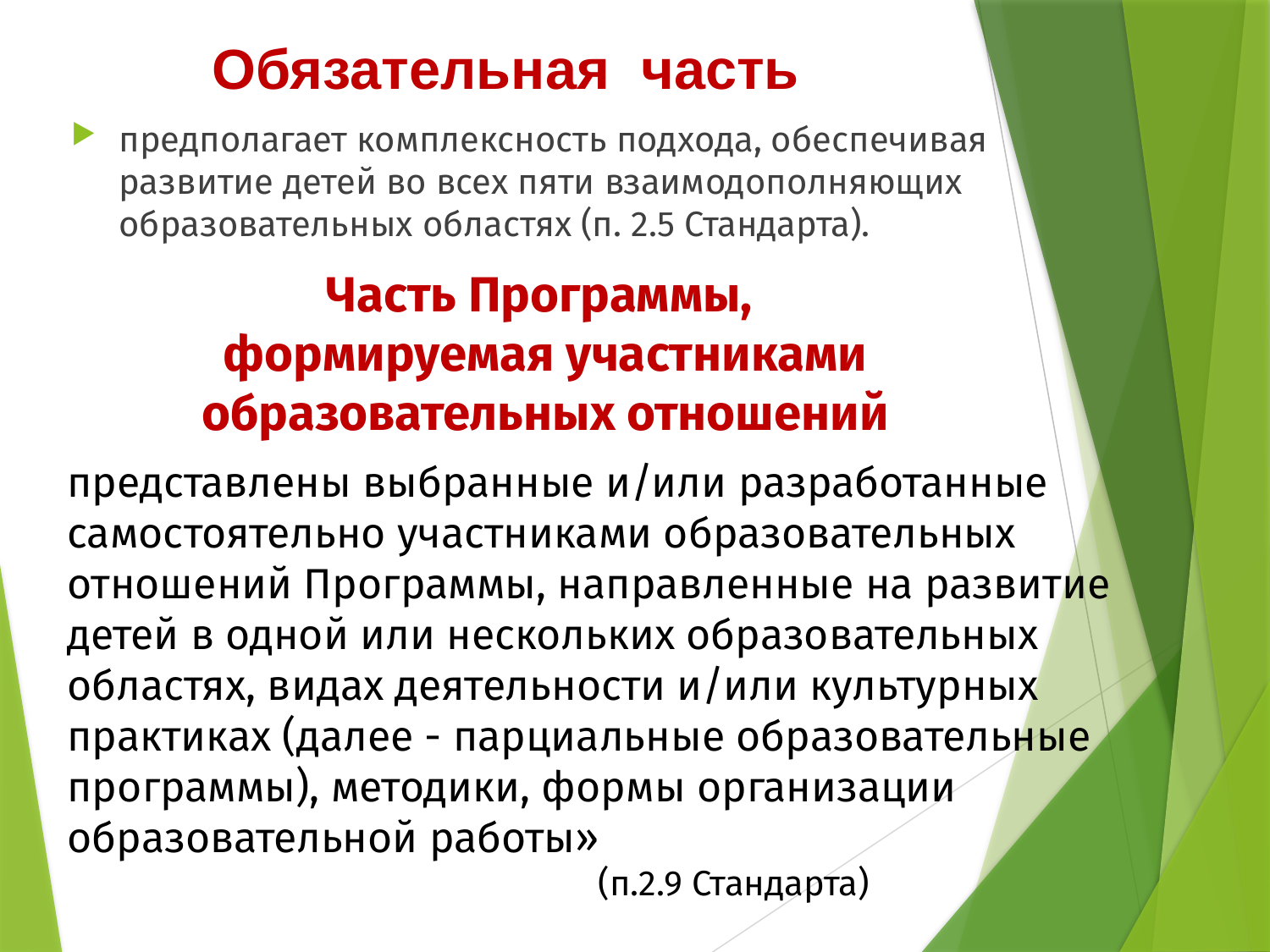

# Обязательная  часть
предполагает комплексность подхода, обеспечивая развитие детей во всех пяти взаимодополняющих образовательных областях (п. 2.5 Стандарта).
Часть Программы,
формируемая участниками образовательных отношений
представлены выбранные и/или разработанные самостоятельно участниками образовательных отношений Программы, направленные на развитие детей в одной или нескольких образовательных областях, видах деятельности и/или культурных практиках (далее - парциальные образовательные программы), методики, формы организации образовательной работы»
                                                         (п.2.9 Стандарта)